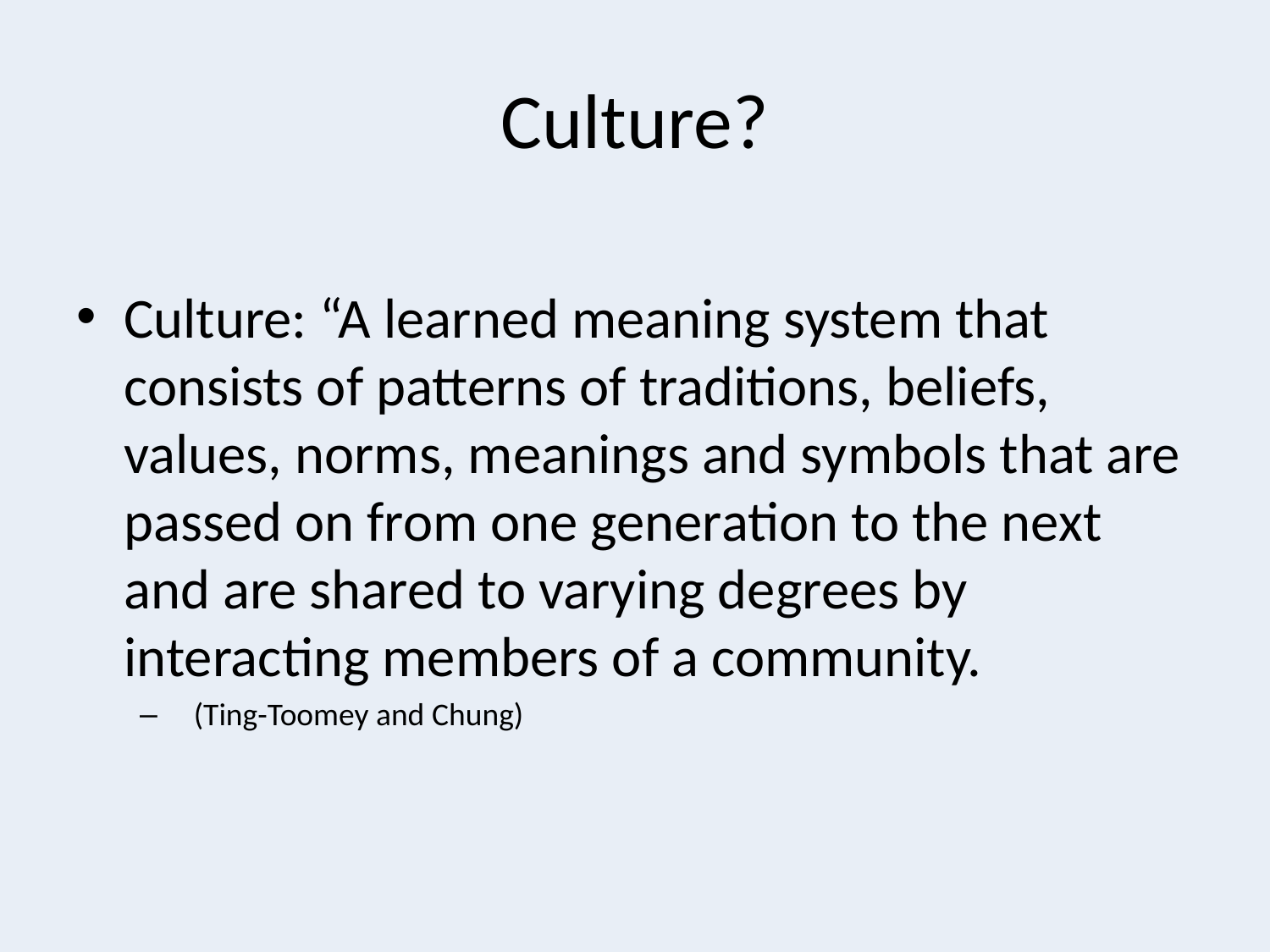

# Culture?
Culture: “A learned meaning system that consists of patterns of traditions, beliefs, values, norms, meanings and symbols that are passed on from one generation to the next and are shared to varying degrees by interacting members of a community.
  (Ting-Toomey and Chung)